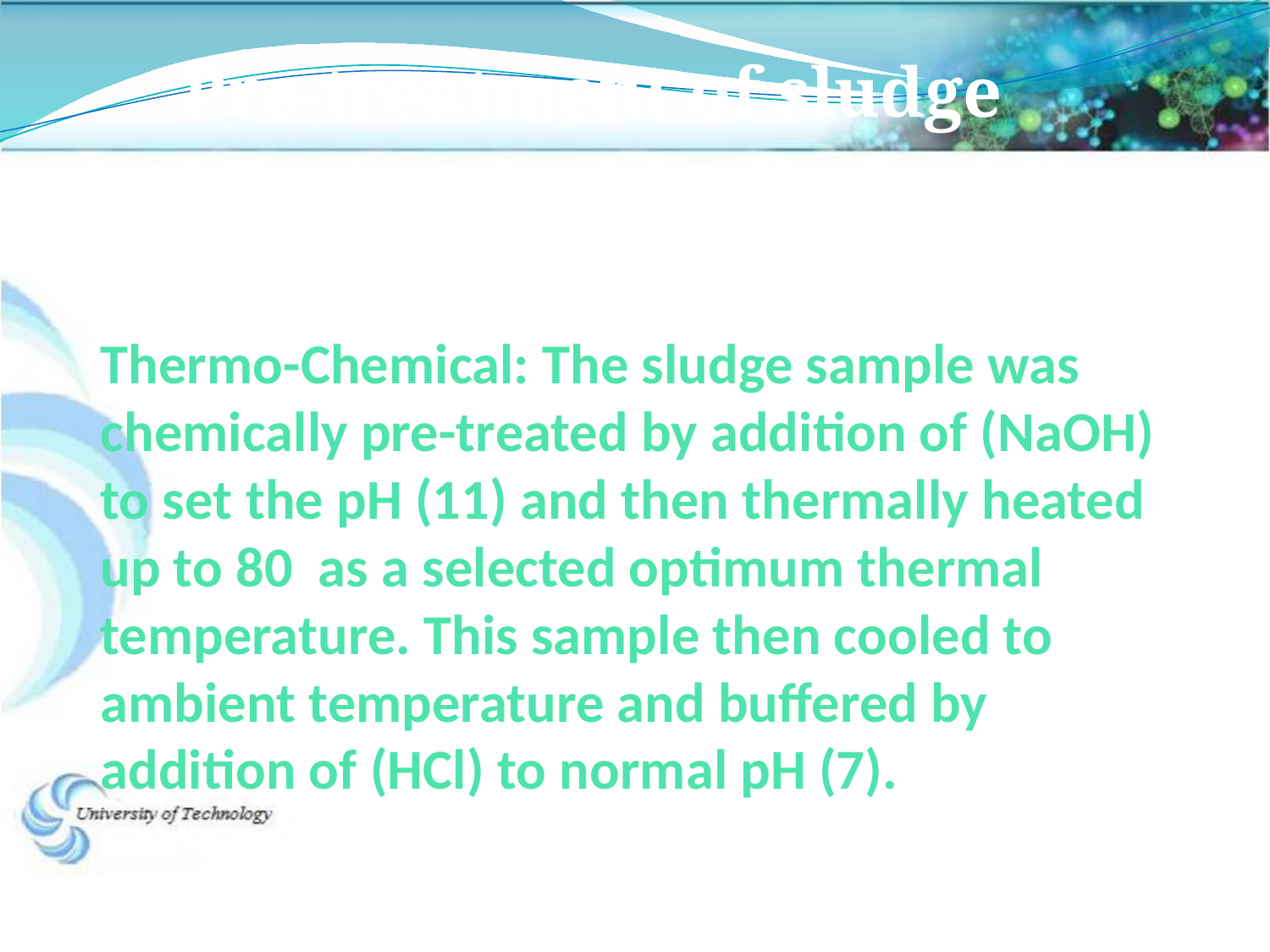

Pre-treatment of sludge
# Thermo-Chemical: The sludge sample was chemically pre-treated by addition of (NaOH) to set the pH (11) and then thermally heated up to 80  as a selected optimum thermal temperature. This sample then cooled to ambient temperature and buffered by addition of (HCl) to normal pH (7).